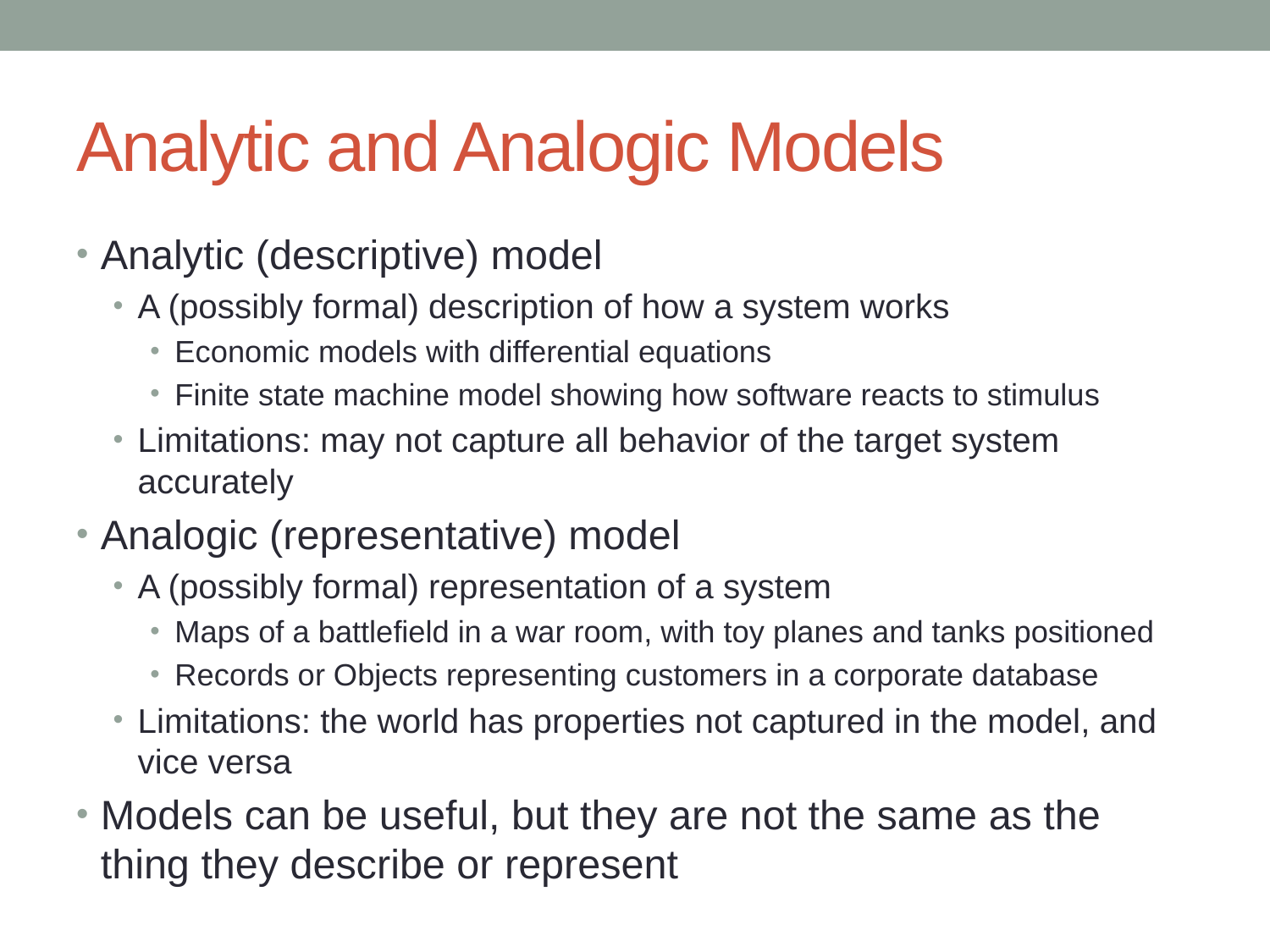

# Analytic and Analogic Models
Analytic (descriptive) model
A (possibly formal) description of how a system works
Economic models with differential equations
Finite state machine model showing how software reacts to stimulus
Limitations: may not capture all behavior of the target system accurately
Analogic (representative) model
A (possibly formal) representation of a system
Maps of a battlefield in a war room, with toy planes and tanks positioned
Records or Objects representing customers in a corporate database
Limitations: the world has properties not captured in the model, and vice versa
Models can be useful, but they are not the same as the thing they describe or represent